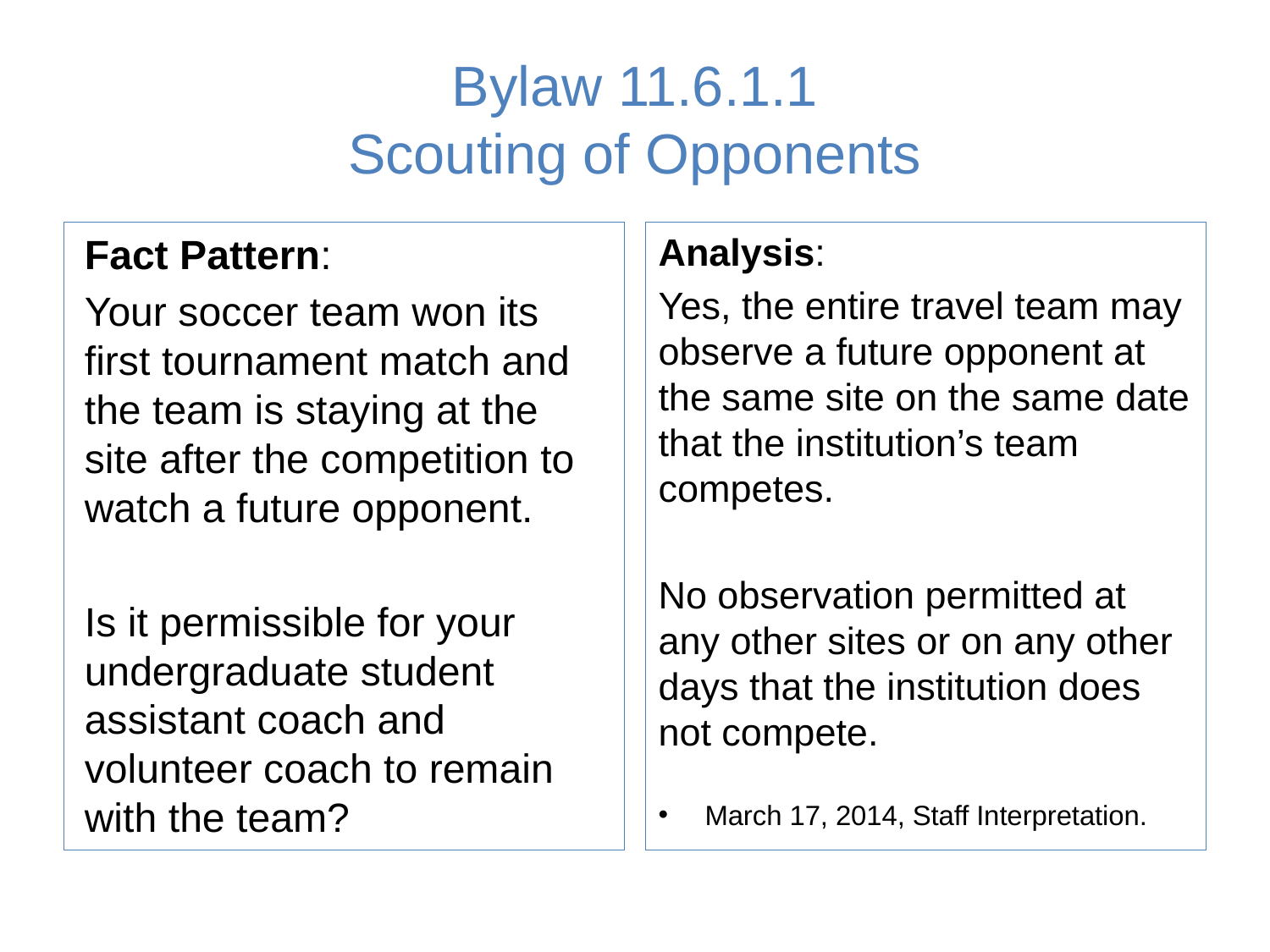

# Bylaw 11.6.1.1 Scouting of Opponents
Fact Pattern:
Your soccer team won its first tournament match and the team is staying at the site after the competition to watch a future opponent.

Is it permissible for your undergraduate student assistant coach and volunteer coach to remain with the team?
Analysis:
Yes, the entire travel team may observe a future opponent at the same site on the same date that the institution’s team competes.

No observation permitted at any other sites or on any other days that the institution does not compete.

March 17, 2014, Staff Interpretation.